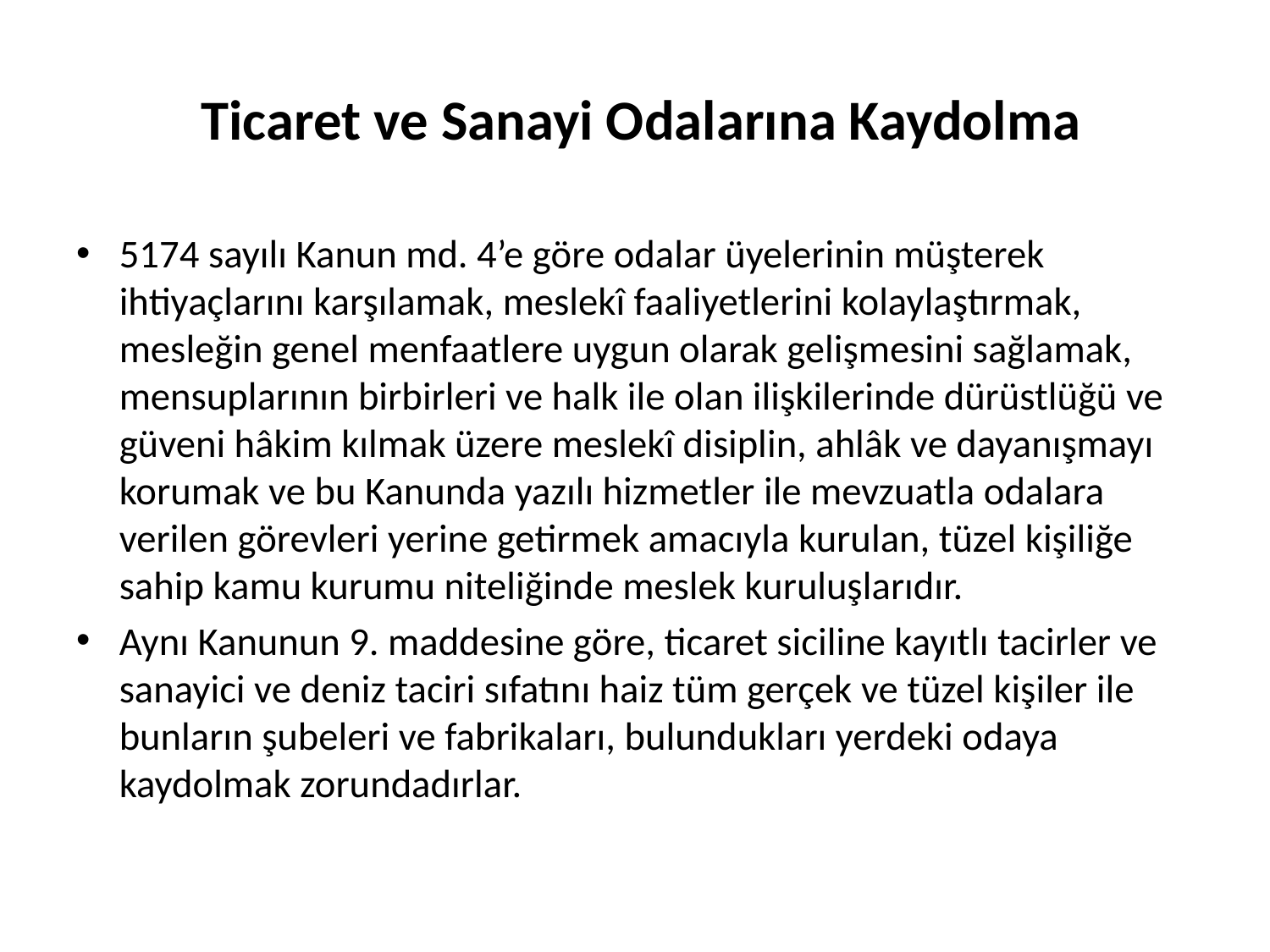

# Ticaret ve Sanayi Odalarına Kaydolma
5174 sayılı Kanun md. 4’e göre odalar üyelerinin müşterek ihtiyaçlarını karşılamak, meslekî faaliyetlerini kolaylaştırmak, mesleğin genel menfaatlere uygun olarak gelişmesini sağlamak, mensuplarının birbirleri ve halk ile olan ilişkilerinde dürüstlüğü ve güveni hâkim kılmak üzere meslekî disiplin, ahlâk ve dayanışmayı korumak ve bu Kanunda yazılı hizmetler ile mevzuatla odalara verilen görevleri yerine getirmek amacıyla kurulan, tüzel kişiliğe sahip kamu kurumu niteliğinde meslek kuruluşlarıdır.
Aynı Kanunun 9. maddesine göre, ticaret siciline kayıtlı tacirler ve sanayici ve deniz taciri sıfatını haiz tüm gerçek ve tüzel kişiler ile bunların şubeleri ve fabrikaları, bulundukları yerdeki odaya kaydolmak zorundadırlar.